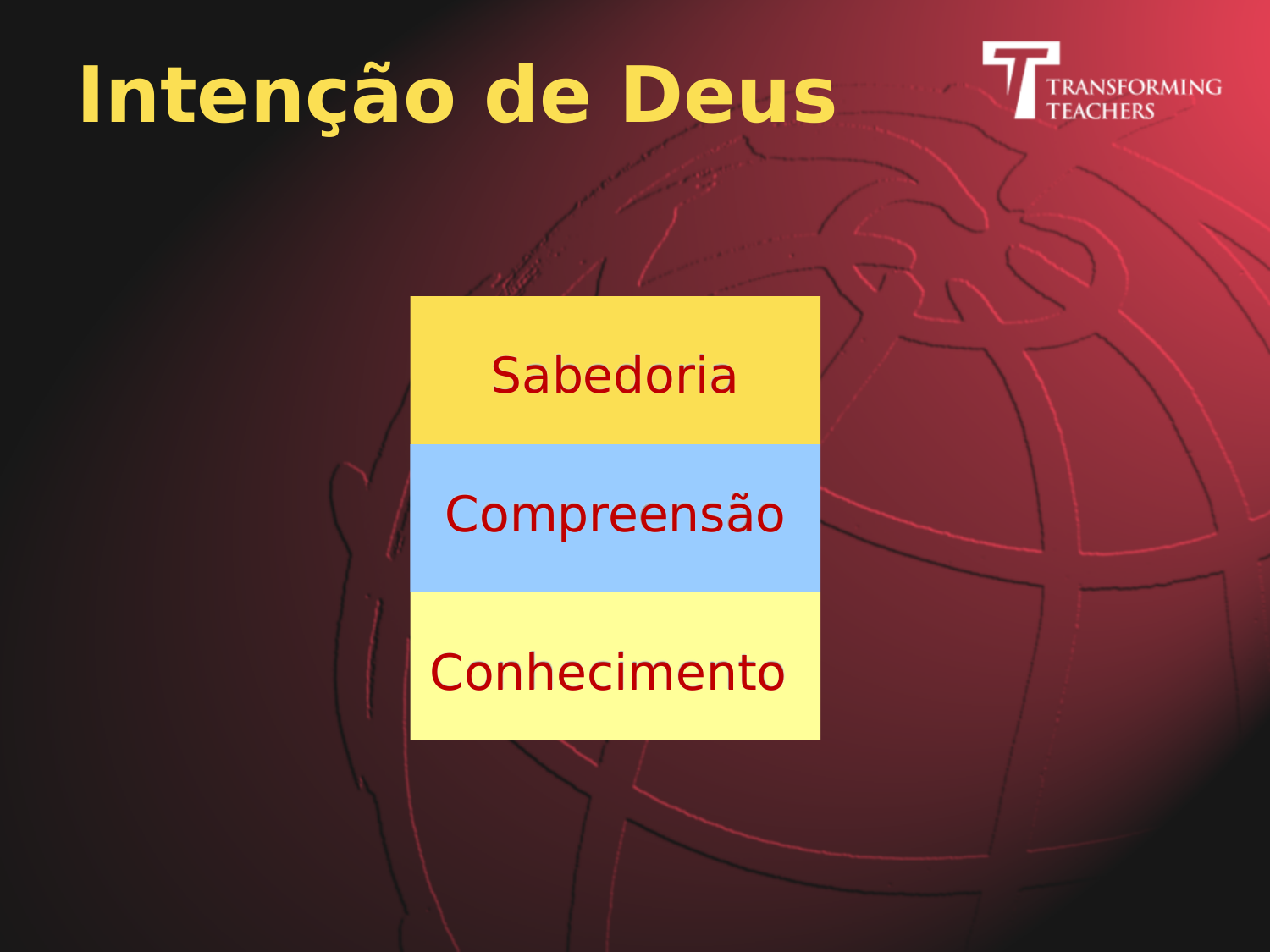

# Intenção de Deus

Sabedoria

Compreensão

Conhecimento